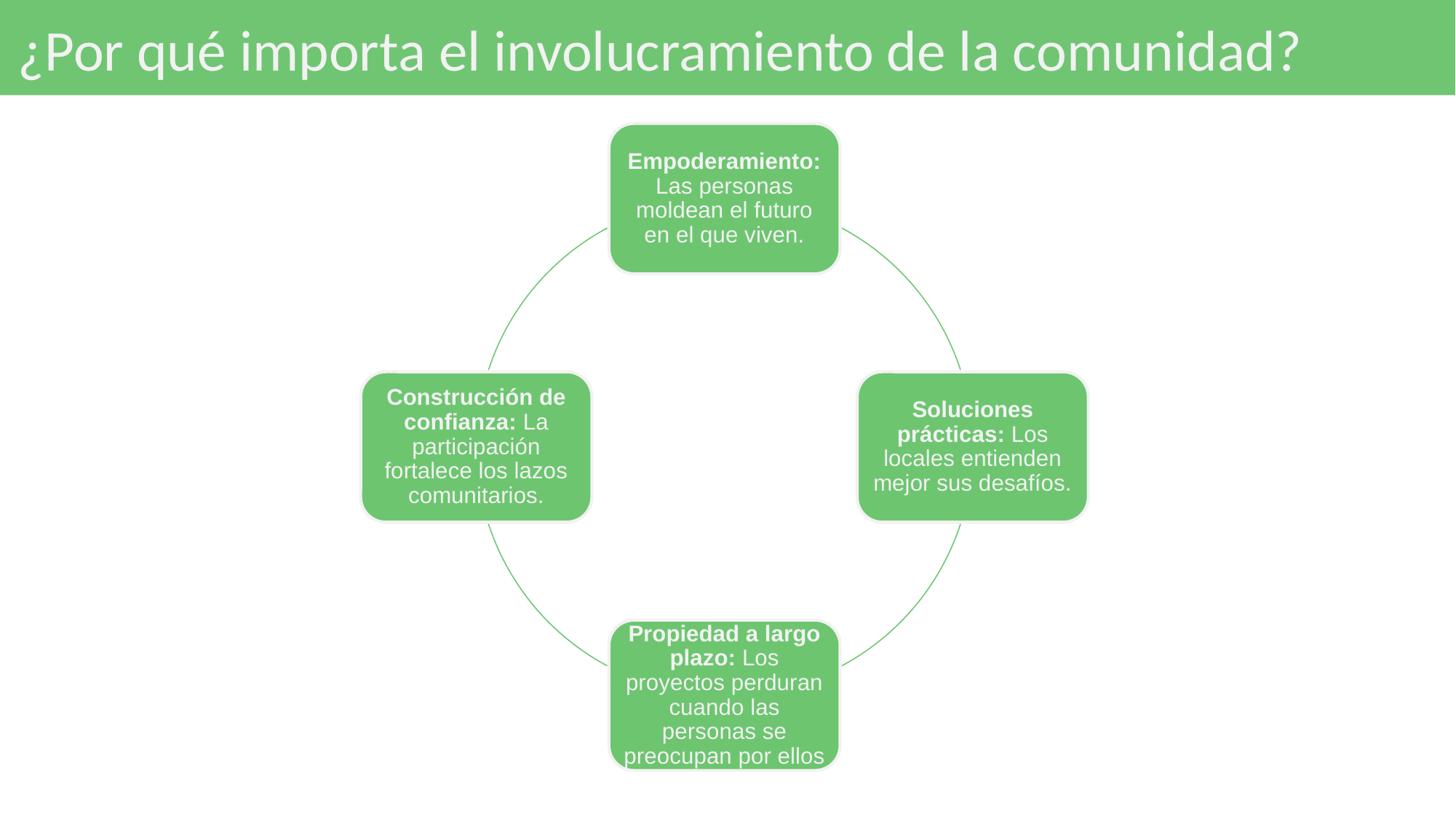

# ¿Por qué importa el involucramiento de la comunidad?

Empoderamiento: Las personas moldean el futuro en el que viven.

Construcción de confianza: La participación fortalece los lazos comunitarios.
Soluciones prácticas: Los locales entienden mejor sus desafíos.

Propiedad a largo plazo: Los proyectos perduran cuando las personas se preocupan por ellos